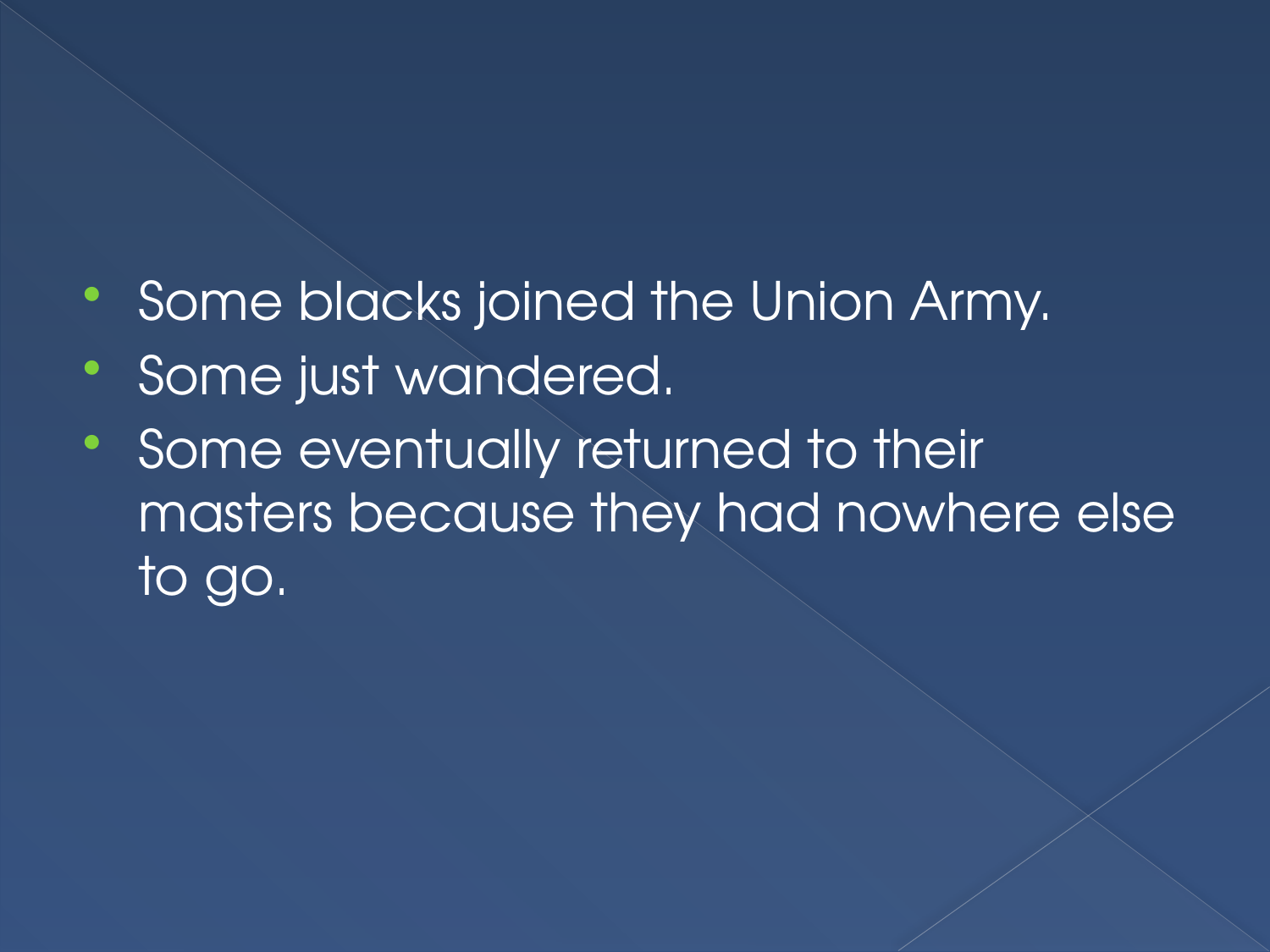

#
Some blacks joined the Union Army.
Some just wandered.
Some eventually returned to their masters because they had nowhere else to go.